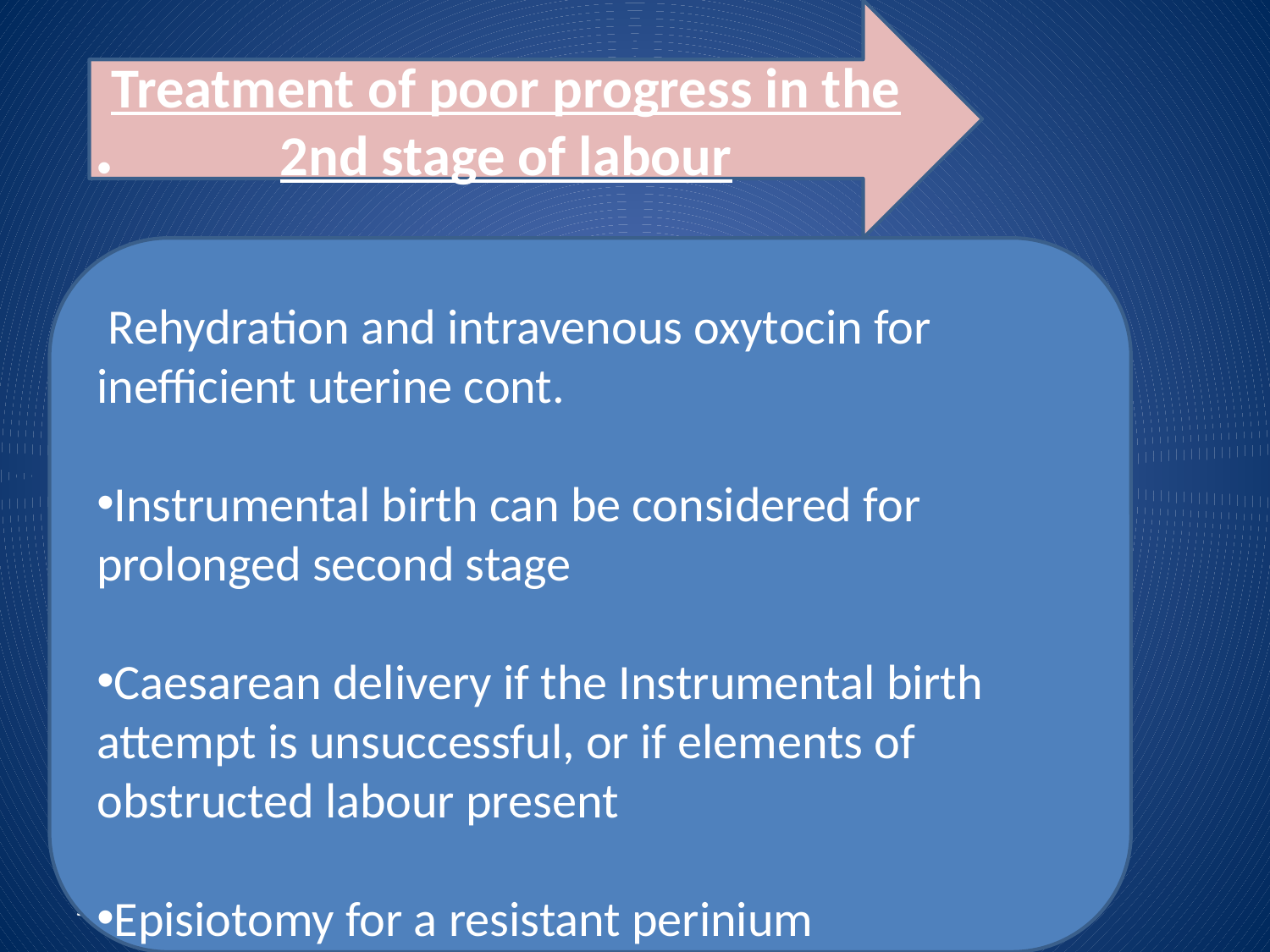

Treatment of poor progress in the 2nd stage of labour
 
 
 Rehydration and intravenous oxytocin for inefficient uterine cont.

Instrumental birth can be considered for prolonged second stage

Caesarean delivery if the Instrumental birth attempt is unsuccessful, or if elements of obstructed labour present

Episiotomy for a resistant perinium

34